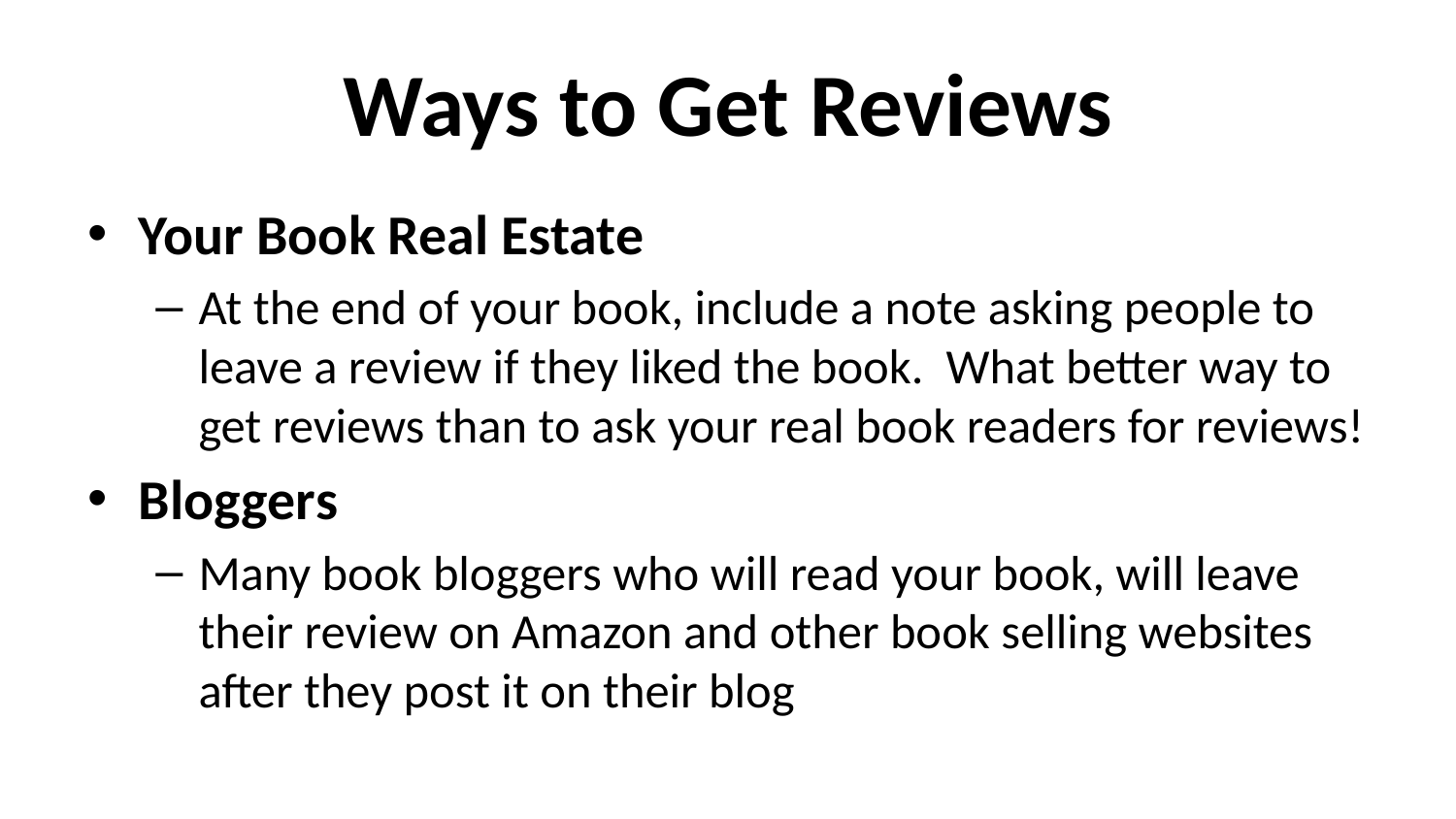

# Ways to Get Reviews
Your Book Real Estate
At the end of your book, include a note asking people to leave a review if they liked the book.  What better way to get reviews than to ask your real book readers for reviews!
Bloggers
Many book bloggers who will read your book, will leave their review on Amazon and other book selling websites after they post it on their blog